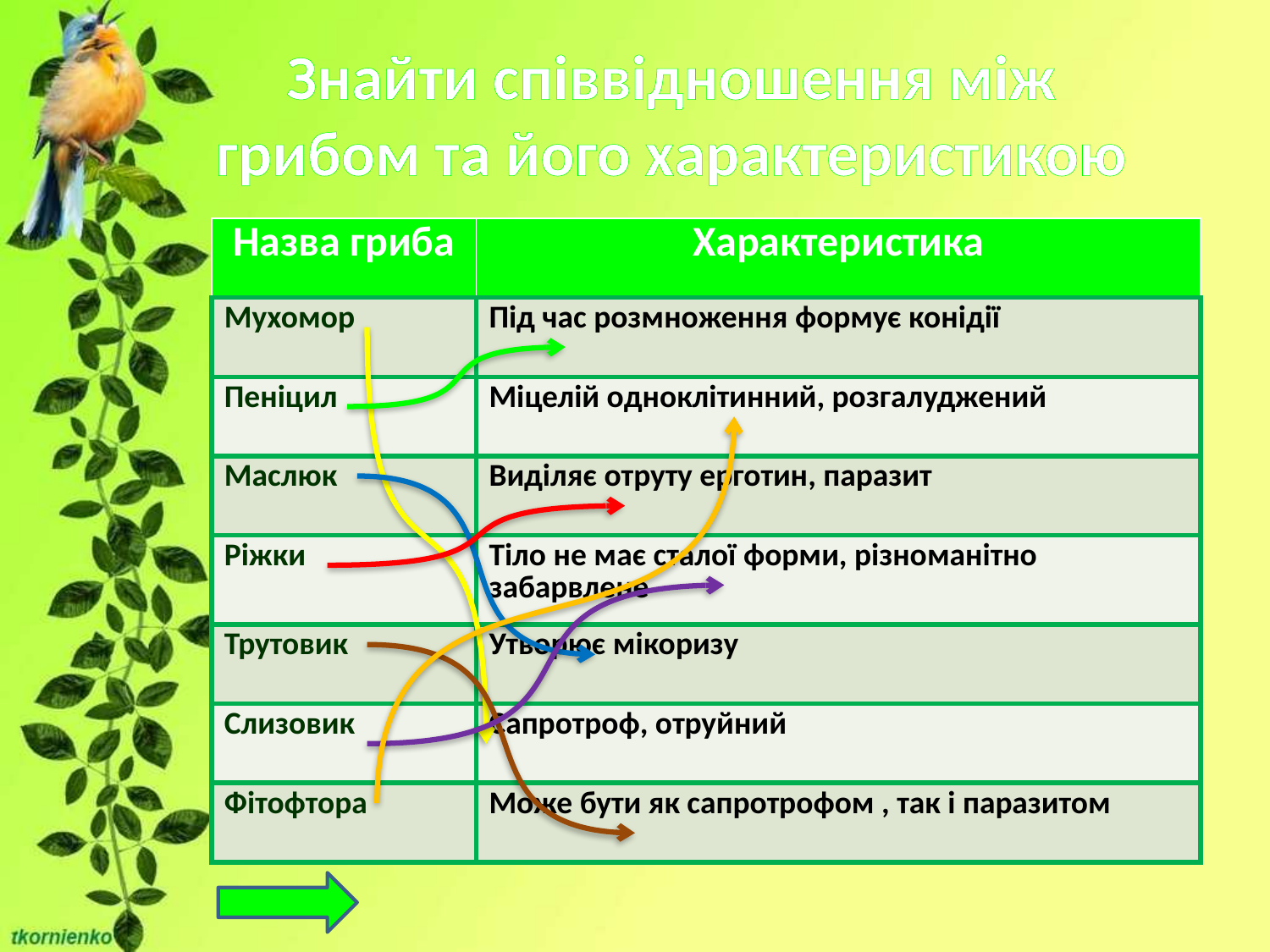

Знайти співвідношення між
грибом та його характеристикою
| Назва гриба | Характеристика |
| --- | --- |
| Мухомор | Під час розмноження формує конідії |
| Пеніцил | Міцелій одноклітинний, розгалуджений |
| Маслюк | Виділяє отруту ерготин, паразит |
| Ріжки | Тіло не має сталої форми, різноманітно забарвлене |
| Трутовик | Утворює мікоризу |
| Слизовик | Сапротроф, отруйний |
| Фітофтора | Може бути як сапротрофом , так і паразитом |